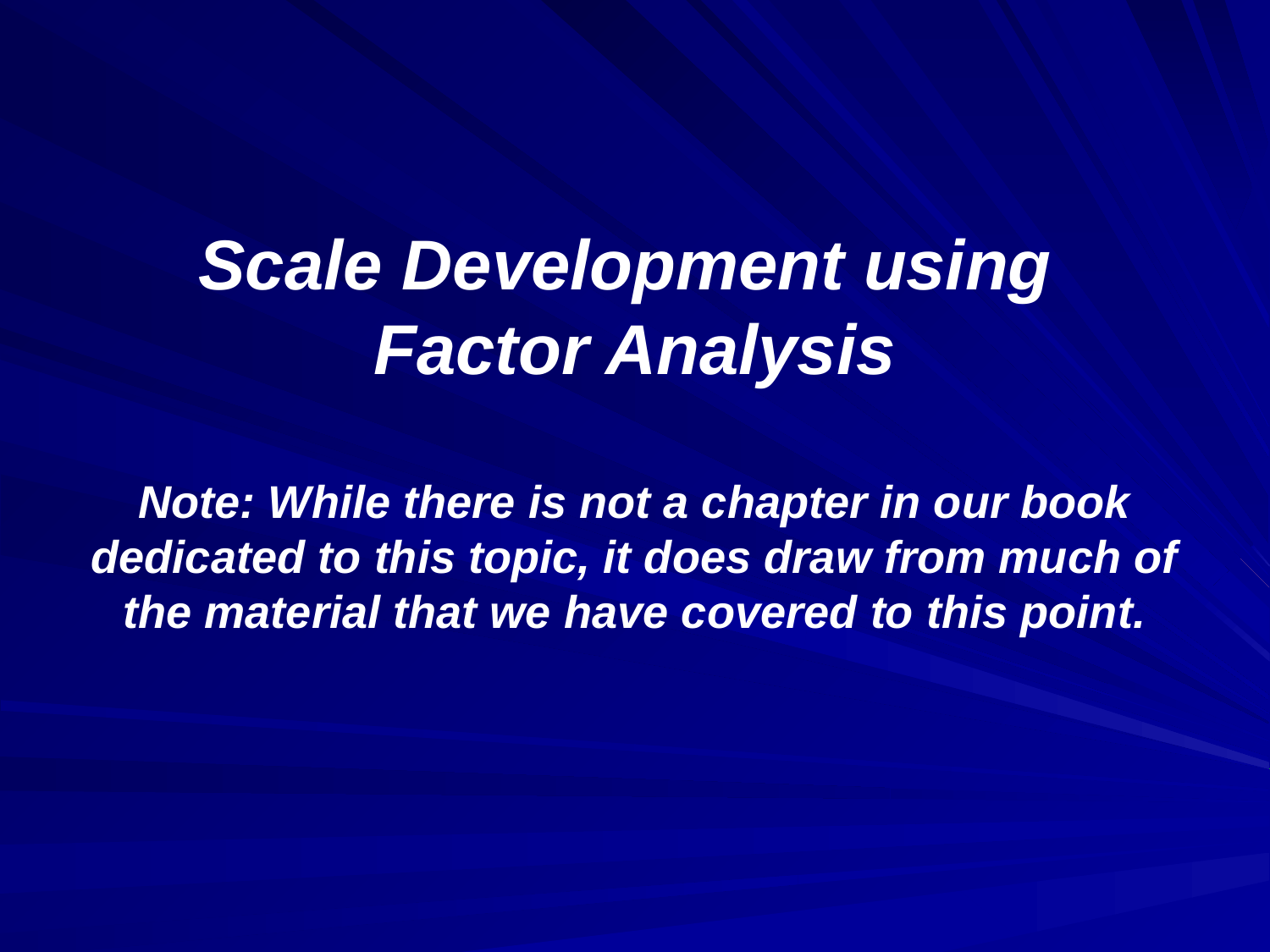

# Scale Development using Factor Analysis Note: While there is not a chapter in our book dedicated to this topic, it does draw from much of the material that we have covered to this point.